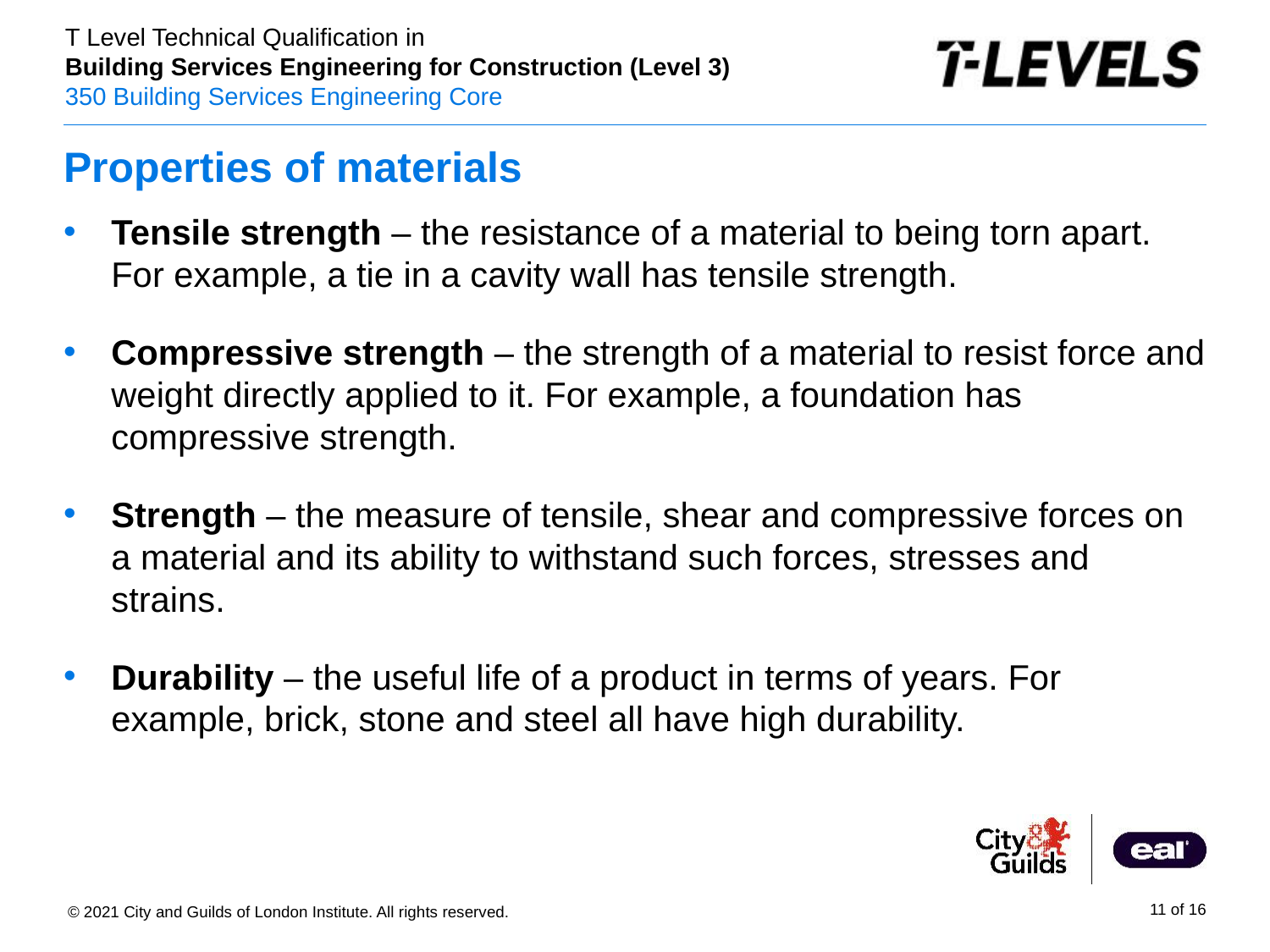

# Properties of materials
Tensile strength – the resistance of a material to being torn apart. For example, a tie in a cavity wall has tensile strength.
Compressive strength – the strength of a material to resist force and weight directly applied to it. For example, a foundation has compressive strength.
Strength – the measure of tensile, shear and compressive forces on a material and its ability to withstand such forces, stresses and strains.
Durability – the useful life of a product in terms of years. For example, brick, stone and steel all have high durability.